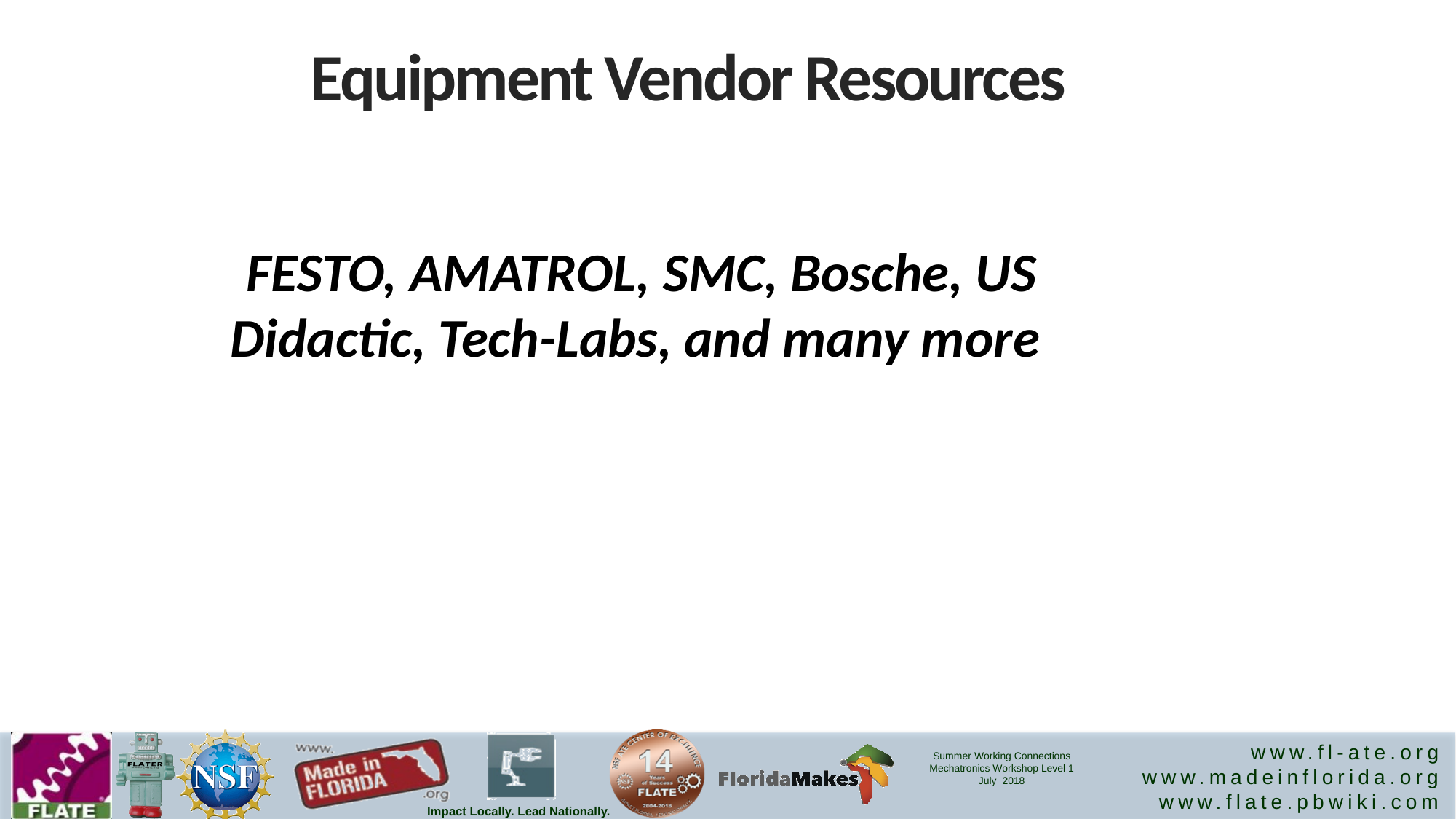

Equipment Vendor Resources
FESTO, AMATROL, SMC, Bosche, US Didactic, Tech-Labs, and many more